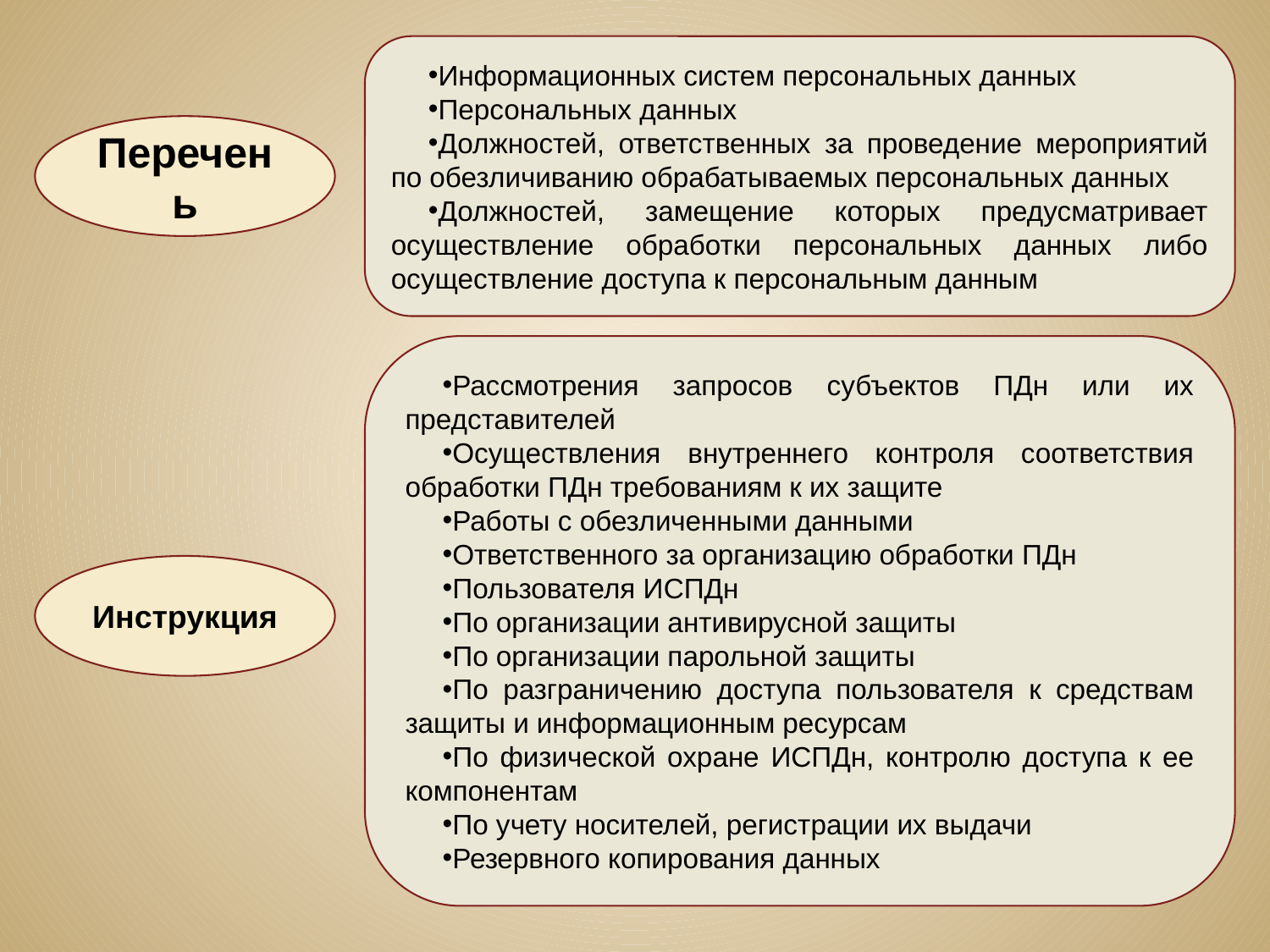

Информационных систем персональных данных
Персональных данных
Должностей, ответственных за проведение мероприятий по обезличиванию обрабатываемых персональных данных
Должностей, замещение которых предусматривает осуществление обработки персональных данных либо осуществление доступа к персональным данным
Перечень
Рассмотрения запросов субъектов ПДн или их представителей
Осуществления внутреннего контроля соответствия обработки ПДн требованиям к их защите
Работы с обезличенными данными
Ответственного за организацию обработки ПДн
Пользователя ИСПДн
По организации антивирусной защиты
По организации парольной защиты
По разграничению доступа пользователя к средствам защиты и информационным ресурсам
По физической охране ИСПДн, контролю доступа к ее компонентам
По учету носителей, регистрации их выдачи
Резервного копирования данных
Инструкция